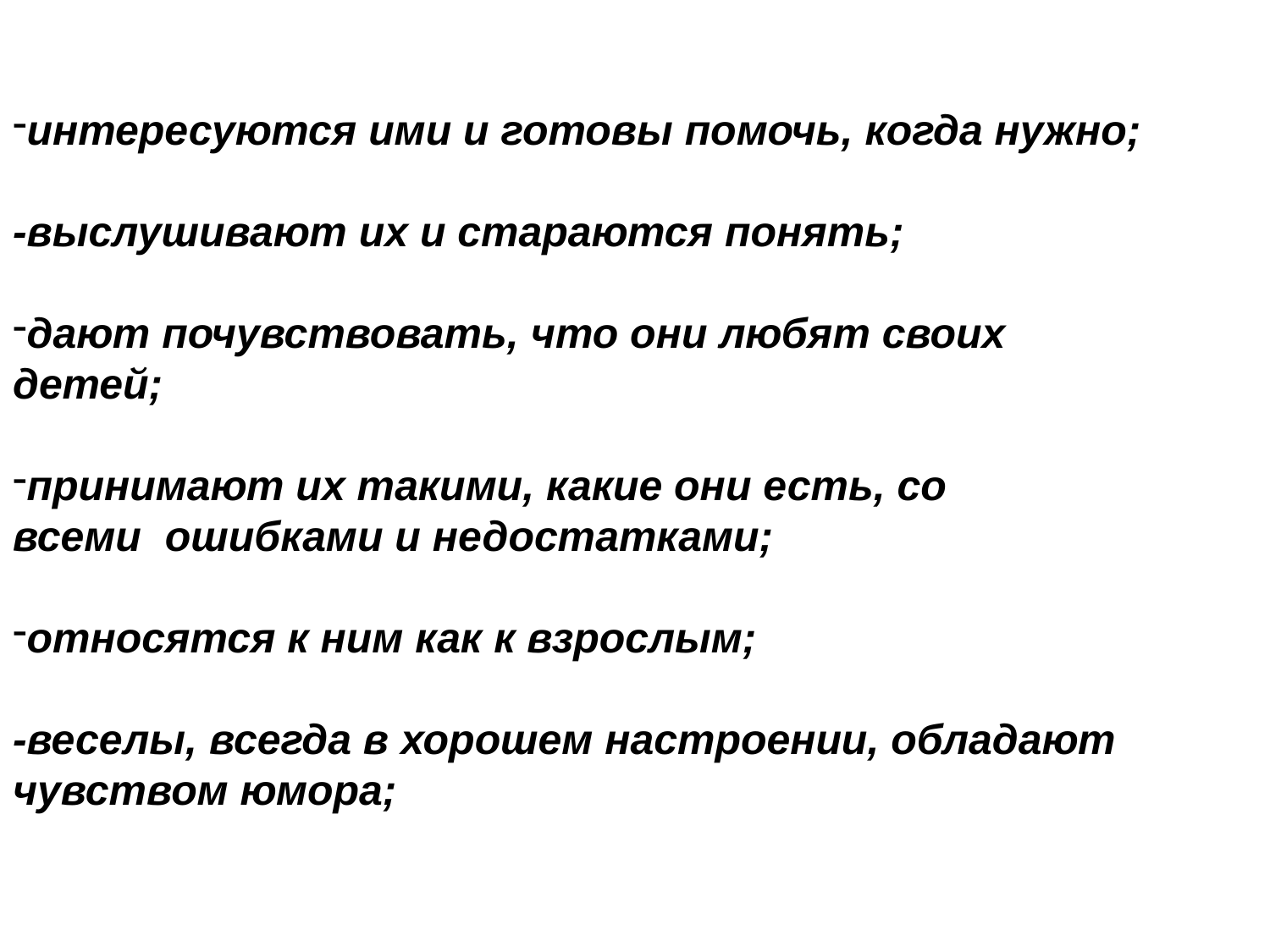

интересуются ими и готовы помочь, когда нужно;

-выслушивают их и стараются понять;

дают почувствовать, что они любят своих  детей;

принимают их такими, какие они есть, со всеми  ошибками и недостатками;

относятся к ним как к взрослым;

-веселы, всегда в хорошем настроении, обладают чувством юмора;